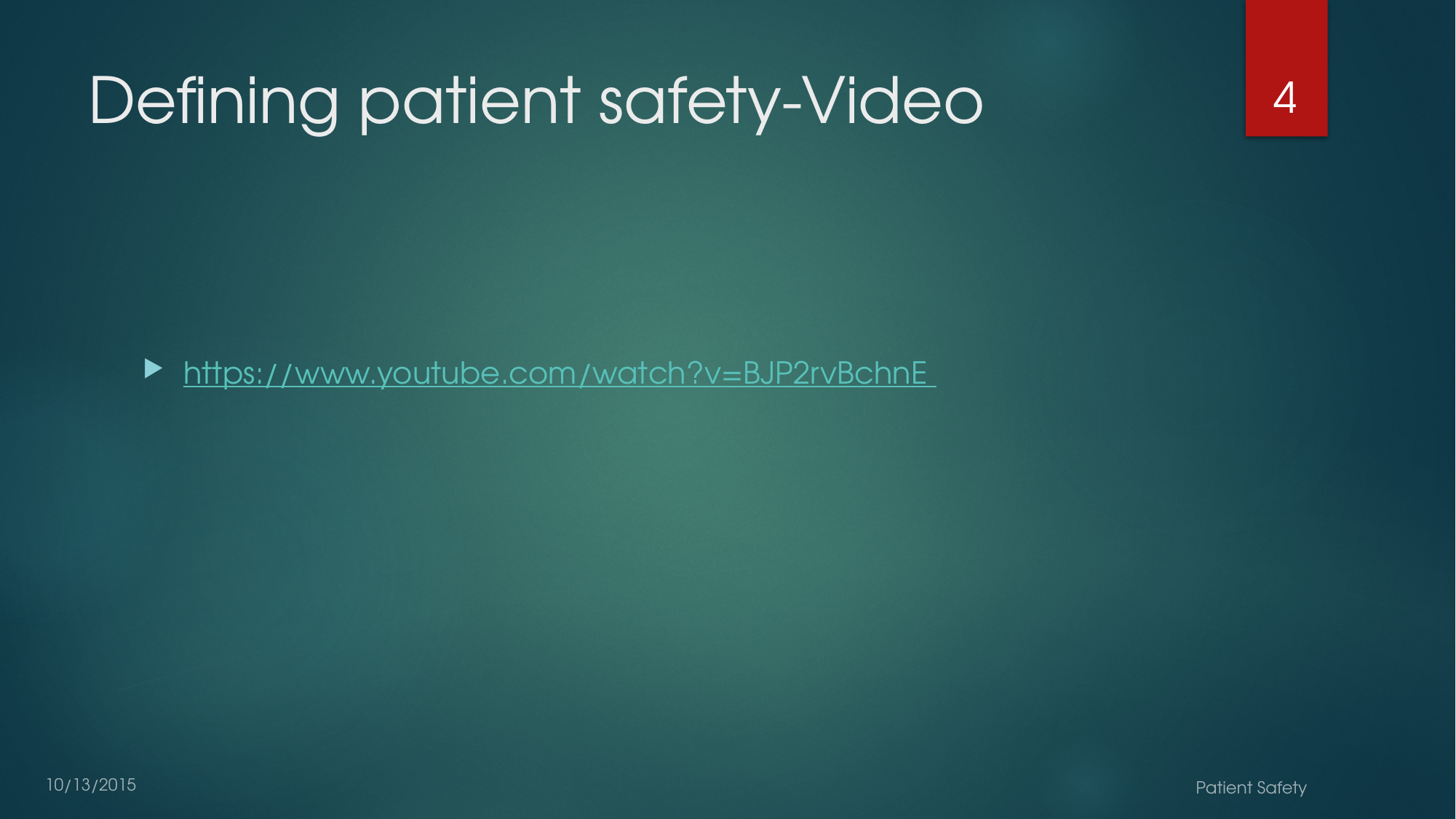

4
# Defining patient safety-Video

https://www.youtube.com/watch?v=BJP2rvBchnE
10/13/2015
Patient Safety